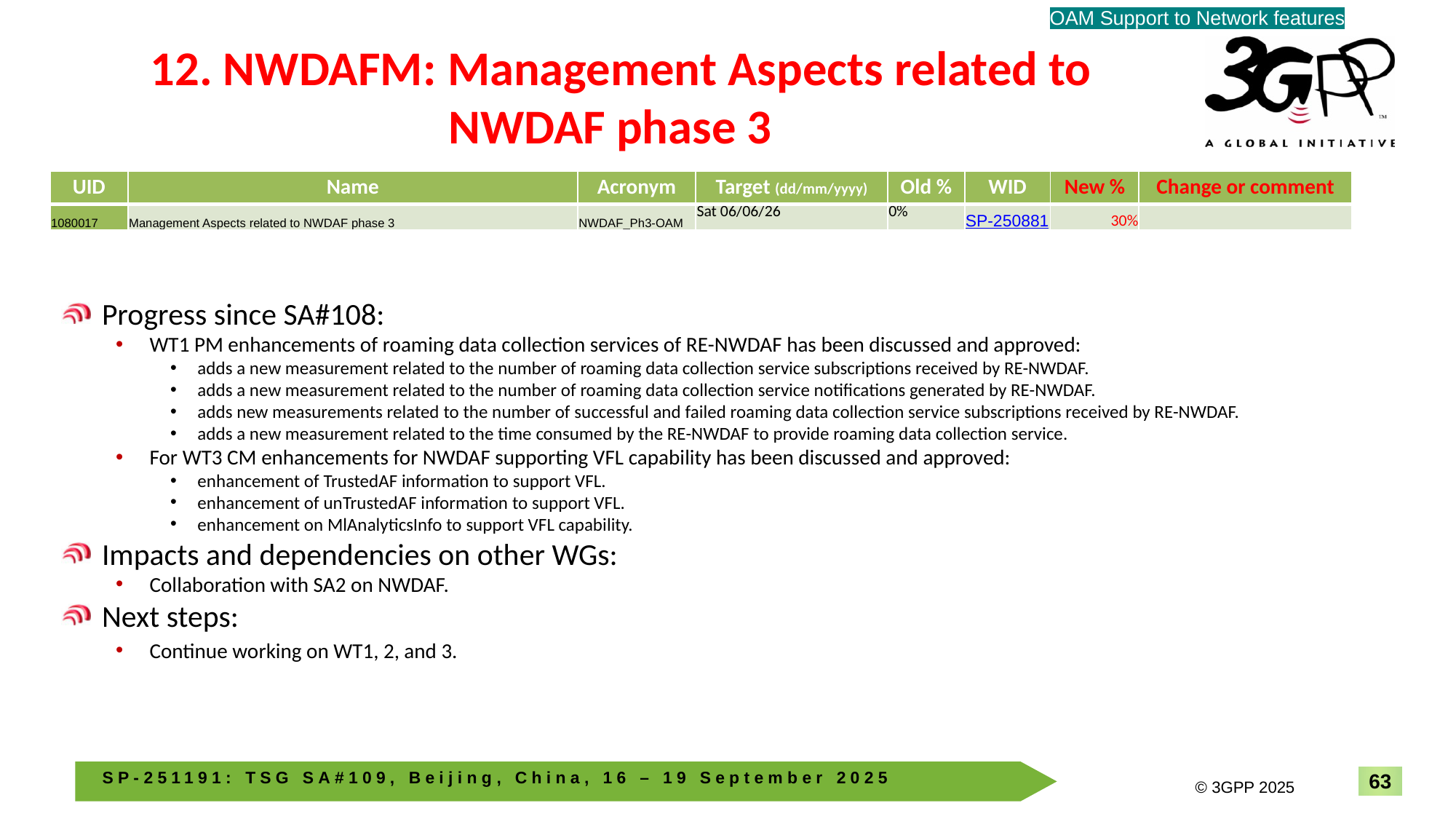

OAM Support to Network features
# 12. NWDAFM: Management Aspects related to NWDAF phase 3
| UID | Name | Acronym | Target (dd/mm/yyyy) | Old % | WID | New % | Change or comment |
| --- | --- | --- | --- | --- | --- | --- | --- |
| 1080017 | Management Aspects related to NWDAF phase 3 | NWDAF\_Ph3-OAM | Sat 06/06/26 | 0% | SP-250881 | 30% |  |
Progress since SA#108:
WT1 PM enhancements of roaming data collection services of RE-NWDAF has been discussed and approved:
adds a new measurement related to the number of roaming data collection service subscriptions received by RE-NWDAF.
adds a new measurement related to the number of roaming data collection service notifications generated by RE-NWDAF.
adds new measurements related to the number of successful and failed roaming data collection service subscriptions received by RE-NWDAF.
adds a new measurement related to the time consumed by the RE-NWDAF to provide roaming data collection service.
For WT3 CM enhancements for NWDAF supporting VFL capability has been discussed and approved:
enhancement of TrustedAF information to support VFL.
enhancement of unTrustedAF information to support VFL.
enhancement on MlAnalyticsInfo to support VFL capability.
Impacts and dependencies on other WGs:
Collaboration with SA2 on NWDAF.
Next steps:
Continue working on WT1, 2, and 3.